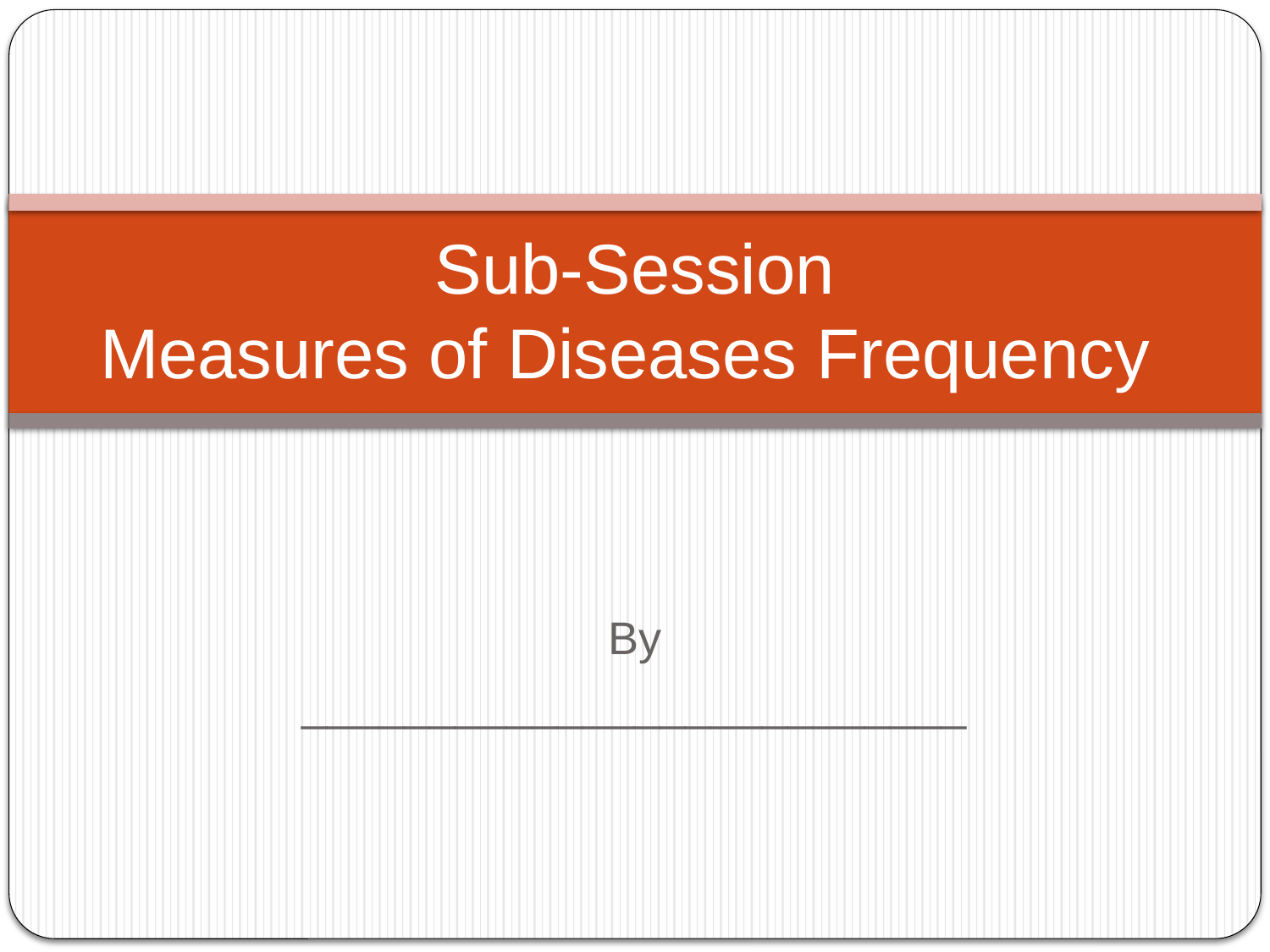

# Sub-Session Measures of Diseases Frequency
By
__________________________